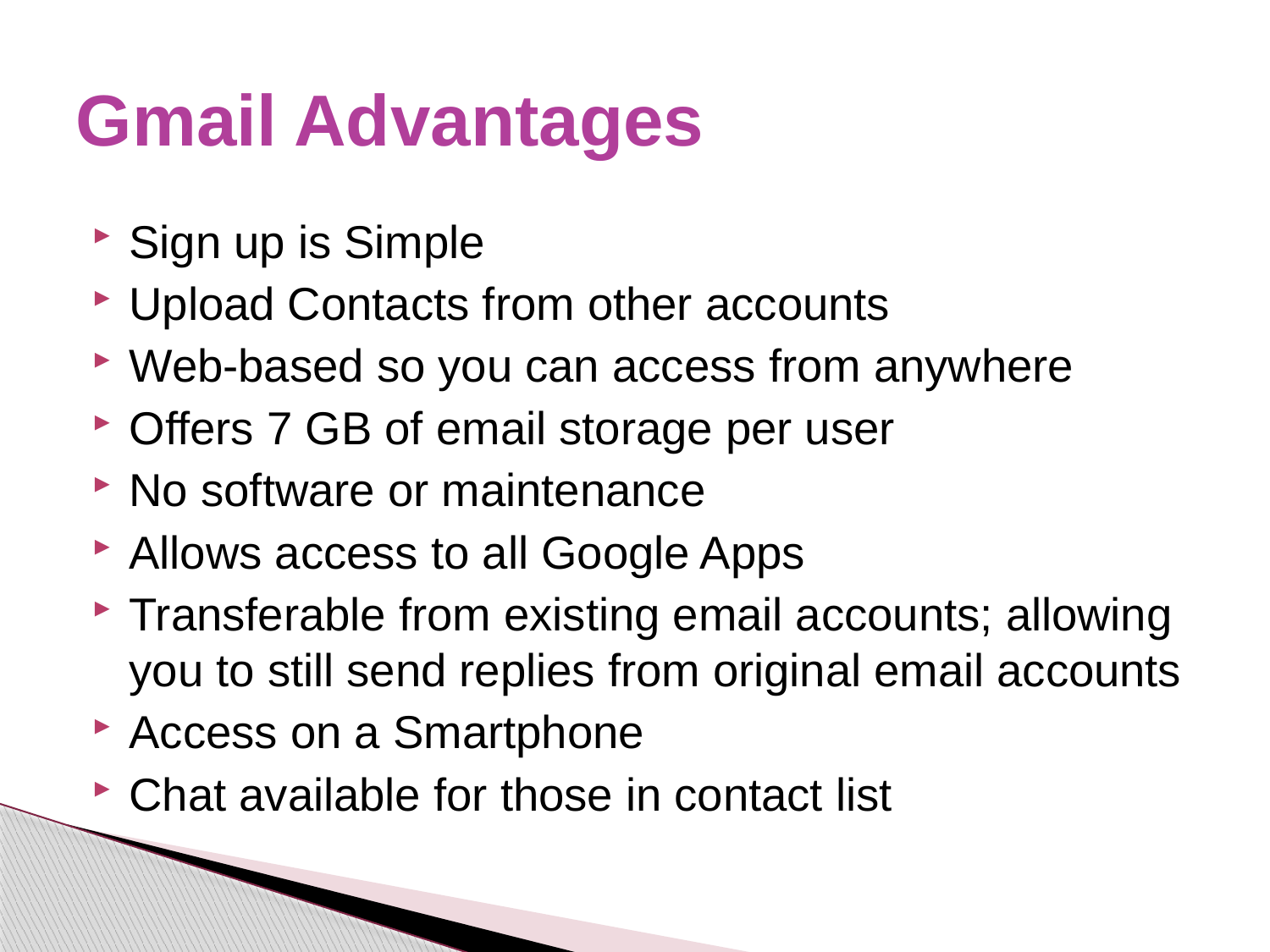

# Gmail Advantages
Sign up is Simple
Upload Contacts from other accounts
Web-based so you can access from anywhere
Offers 7 GB of email storage per user
No software or maintenance
Allows access to all Google Apps
Transferable from existing email accounts; allowing you to still send replies from original email accounts
Access on a Smartphone
Chat available for those in contact list